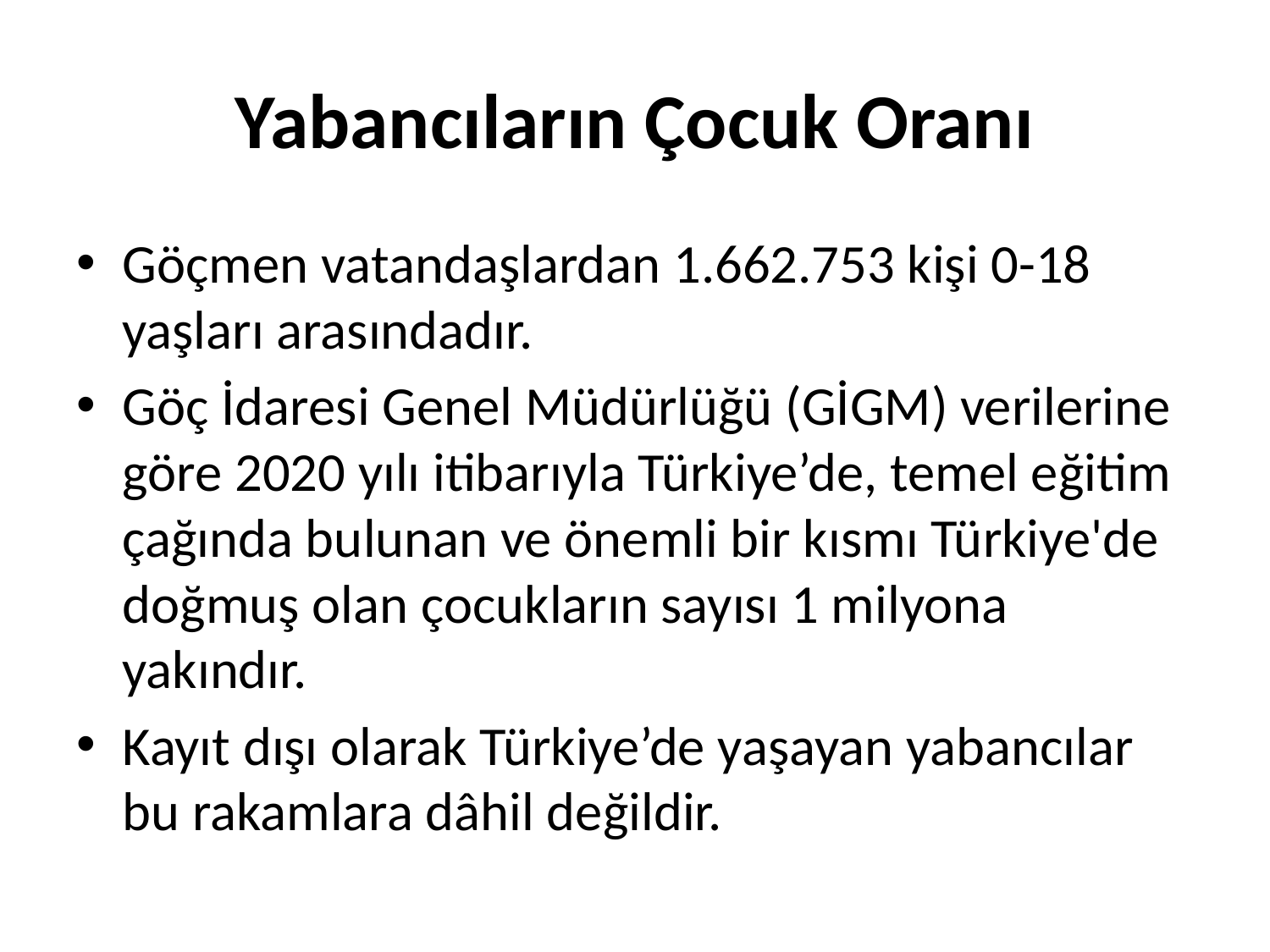

# Yabancıların Çocuk Oranı
Göçmen vatandaşlardan 1.662.753 kişi 0-18 yaşları arasındadır.
Göç İdaresi Genel Müdürlüğü (GİGM) verilerine göre 2020 yılı itibarıyla Türkiye’de, temel eğitim çağında bulunan ve önemli bir kısmı Türkiye'de doğmuş olan çocukların sayısı 1 milyona yakındır.
Kayıt dışı olarak Türkiye’de yaşayan yabancılar bu rakamlara dâhil değildir.